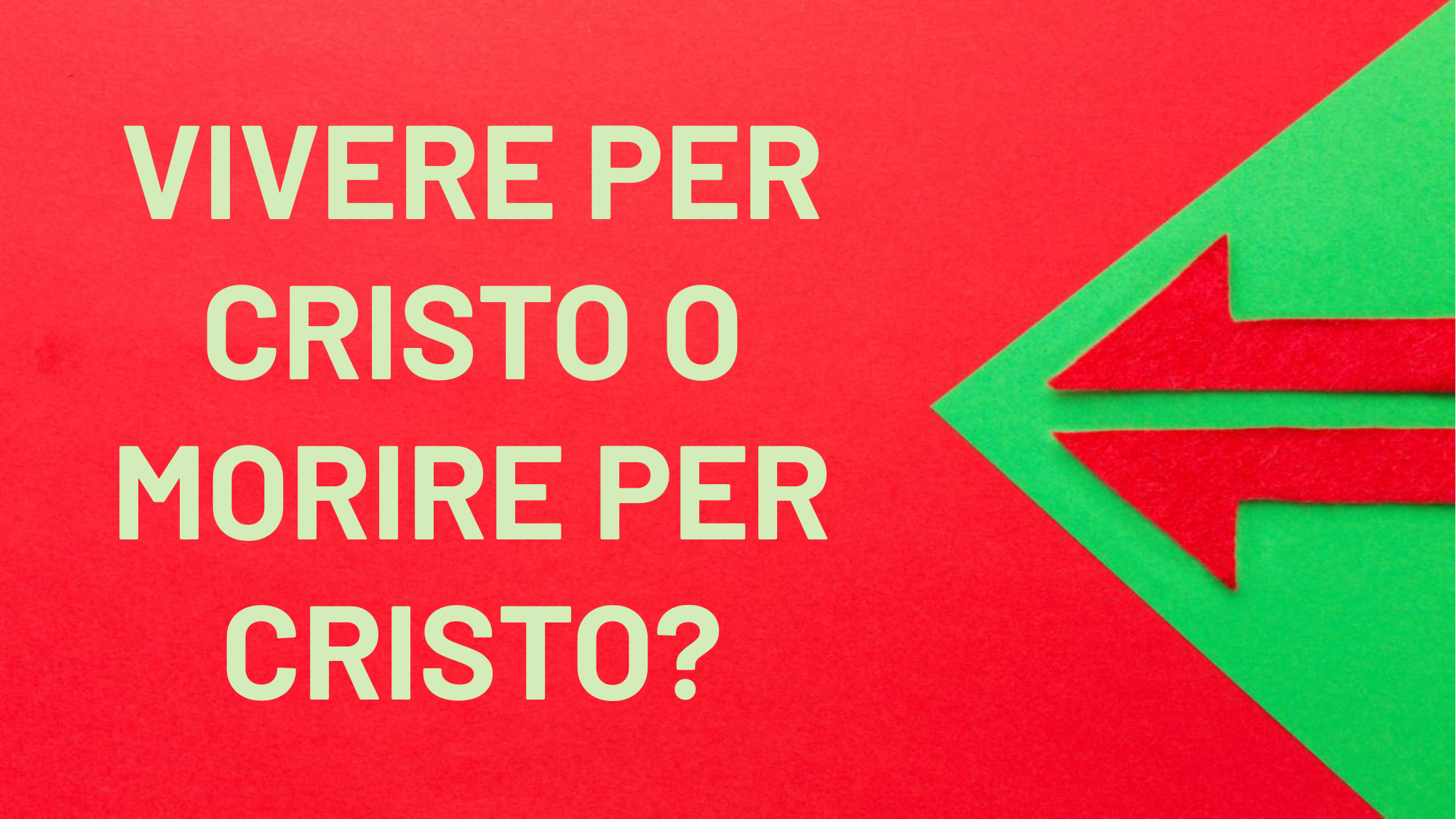

VIVERE PER CRISTO O MORIRE PER CRISTO?